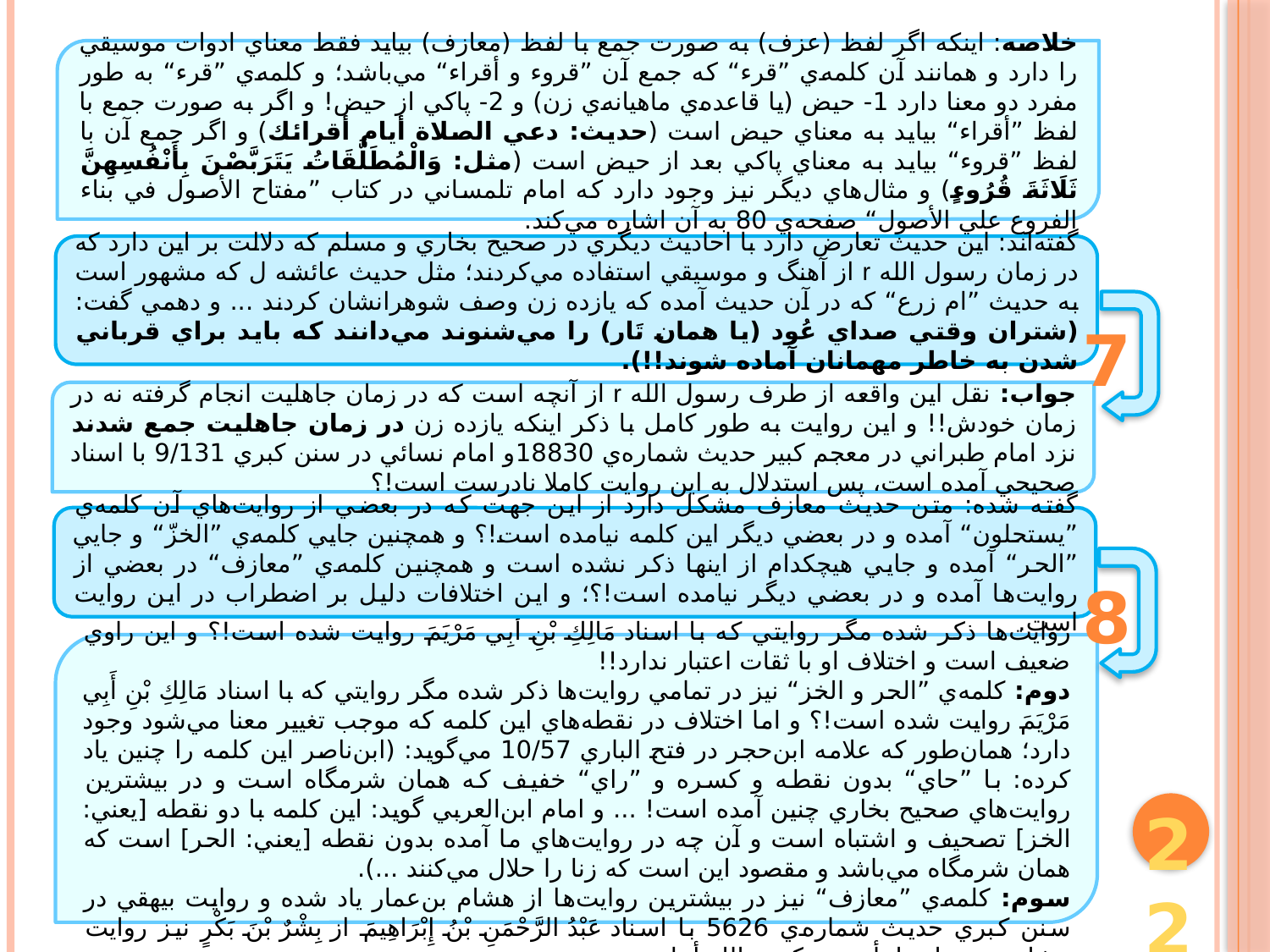

خلاصه: اينكه اگر لفظ (عزف) به صورت جمع با لفظ (معازف) بيايد فقط معناي ادوات موسيقي را دارد و همانند آن كلمه‌ي ”قرء“ كه جمع آن ”قروء و أقراء“ مي‌باشد؛ و كلمه‌ي ”قرء“ به طور مفرد دو معنا دارد 1- حيض (يا قاعده‌ي ماهيانه‌ي زن) و 2- پاكي از حيض! و اگر به صورت جمع با لفظ ”أقراء“ بيايد به معناي حيض است (حديث: دعي الصلاة أيام أقرائك) و اگر جمع آن با لفظ ”قروء“ بيايد به معناي پاكي بعد از حيض است (مثل: وَالْمُطَلَّقَاتُ يَتَرَبَّصْنَ بِأَنْفُسِهِنَّ ثَلَاثَةَ قُرُوءٍ) و مثال‌هاي ديگر نيز وجود دارد كه امام تلمساني در كتاب ”مفتاح الأصول في بناء الفروع علي الأصول“ صفحه‌ي 80 به آن اشاره مي‌كند.
گفته‌اند: اين حديث تعارض دارد با احاديث ديگري در صحيح بخاري و مسلم كه دلالت بر اين دارد كه در زمان رسول الله r از آهنگ و موسيقي استفاده مي‌كردند؛ مثل حديث عائشه ل كه مشهور است به حديث ”ام زرع“ كه در آن حديث آمده كه يازده زن وصف شوهرانشان كردند ... و دهمي گفت: (شتران وقتي صداي عُود (يا همان تَار) را مي‌شنوند مي‌دانند كه بايد براي قرباني شدن به خاطر مهمانان آماده شوند!!).
7

جواب: نقل اين واقعه از طرف رسول الله r از آنچه است كه در زمان جاهليت انجام گرفته نه در زمان خودش!! و اين روايت به طور كامل با ذكر اينكه يازده زن در زمان جاهليت جمع شدند نزد امام طبراني در معجم كبير حديث شماره‌ي 18830و امام نسائي در سنن كبري 9/131 با اسناد صحيحي آمده است، پس استدلال به اين روايت كاملا نادرست است!؟
گفته شده: متن حديث معازف مشكل دارد از اين جهت كه در بعضي از روايت‌هاي آن كلمه‌ي ”يستحلون“ آمده و در بعضي ديگر اين كلمه نيامده است!؟ و همچنين جايي كلمه‌ي ”الخزّ“ و جايي ”الحر“ آمده و جايي هيچكدام از اينها ذكر نشده است و همچنين كلمه‌‌ي ”معازف“ در بعضي از روايت‌ها آمده و در بعضي ديگر نيامده است!؟؛ و اين اختلافات دليل بر اضطراب در اين روايت است.
8

جواب: هيچ اضطرابي در اين روايت نيست! زيرا: اول: كلمه‌ي ”يستحلون“ در تمامي روايت‌ها ذكر شده مگر روايتي كه با اسناد مَالِكِ بْنِ أَبِي مَرْيَمَ روايت شده است!؟ و اين راوي ضعيف است و اختلاف او با ثقات اعتبار ندارد!!
دوم: كلمه‌ي ”الحر و الخز“ نيز در تمامي روايت‌ها ذكر شده مگر روايتي كه با اسناد مَالِكِ بْنِ أَبِي مَرْيَمَ روايت شده است!؟ و اما اختلاف در نقطه‌هاي اين كلمه كه موجب تغيير معنا مي‌شود وجود دارد؛ همان‌طور كه علامه ابن‌حجر در فتح الباري 10/57 مي‌گويد: (ابن‌ناصر اين كلمه را چنين ياد كرده: با ”حاي“ بدون نقطه و كسره‌ و ”راي“ خفيف كه همان شرمگاه است و در بيشترين روايت‌هاي صحيح بخاري چنين آمده است! ... و امام ابن‌العربي گويد: اين كلمه با دو نقطه [يعني: الخز] تصحيف و اشتباه است و آن چه در روايت‌هاي ما آمده بدون نقطه [يعني: الحر] است كه همان شرمگاه مي‌باشد و مقصود اين است كه زنا را حلال مي‌كنند ...).
سوم: كلمه‌ي ”معازف“ نيز در بيشترين روايت‌ها از هشام بن‌عمار ياد شده و روايت بيهقي در سنن كبري حديث شماره‌ي 5626 با اسناد عَبْدُ الرَّحْمَنِ بْنُ إِبْرَاهِيمَ از بِشْرٌ بْنَ بَكْرٍ نيز روايت هشام بن عمار را تأييد مي‌كند. والله أعلم.
22